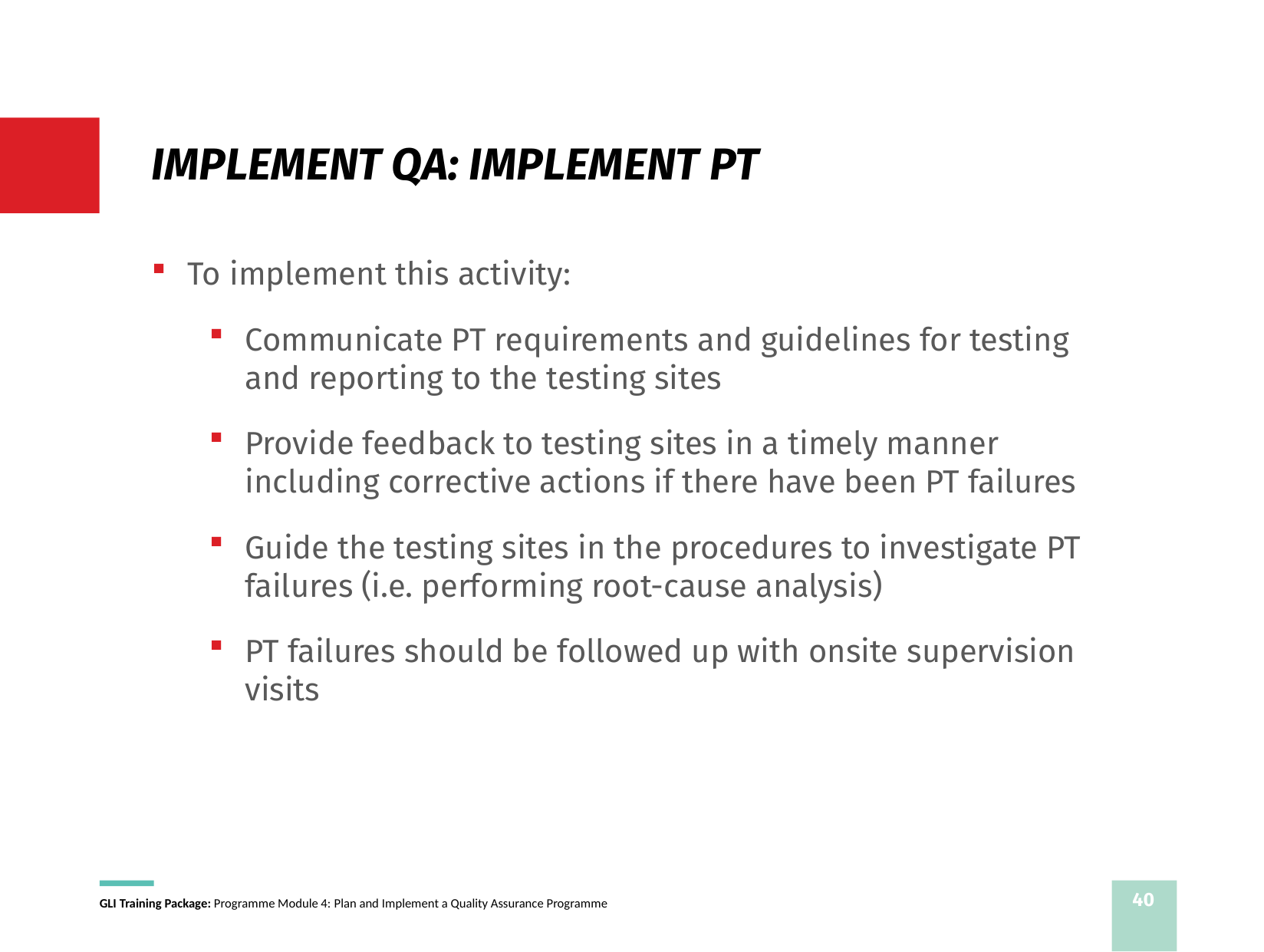

# IMPLEMENT QA: IMPLEMENT PT
To implement this activity:
Communicate PT requirements and guidelines for testing and reporting to the testing sites
Provide feedback to testing sites in a timely manner including corrective actions if there have been PT failures
Guide the testing sites in the procedures to investigate PT failures (i.e. performing root-cause analysis)
PT failures should be followed up with onsite supervision visits